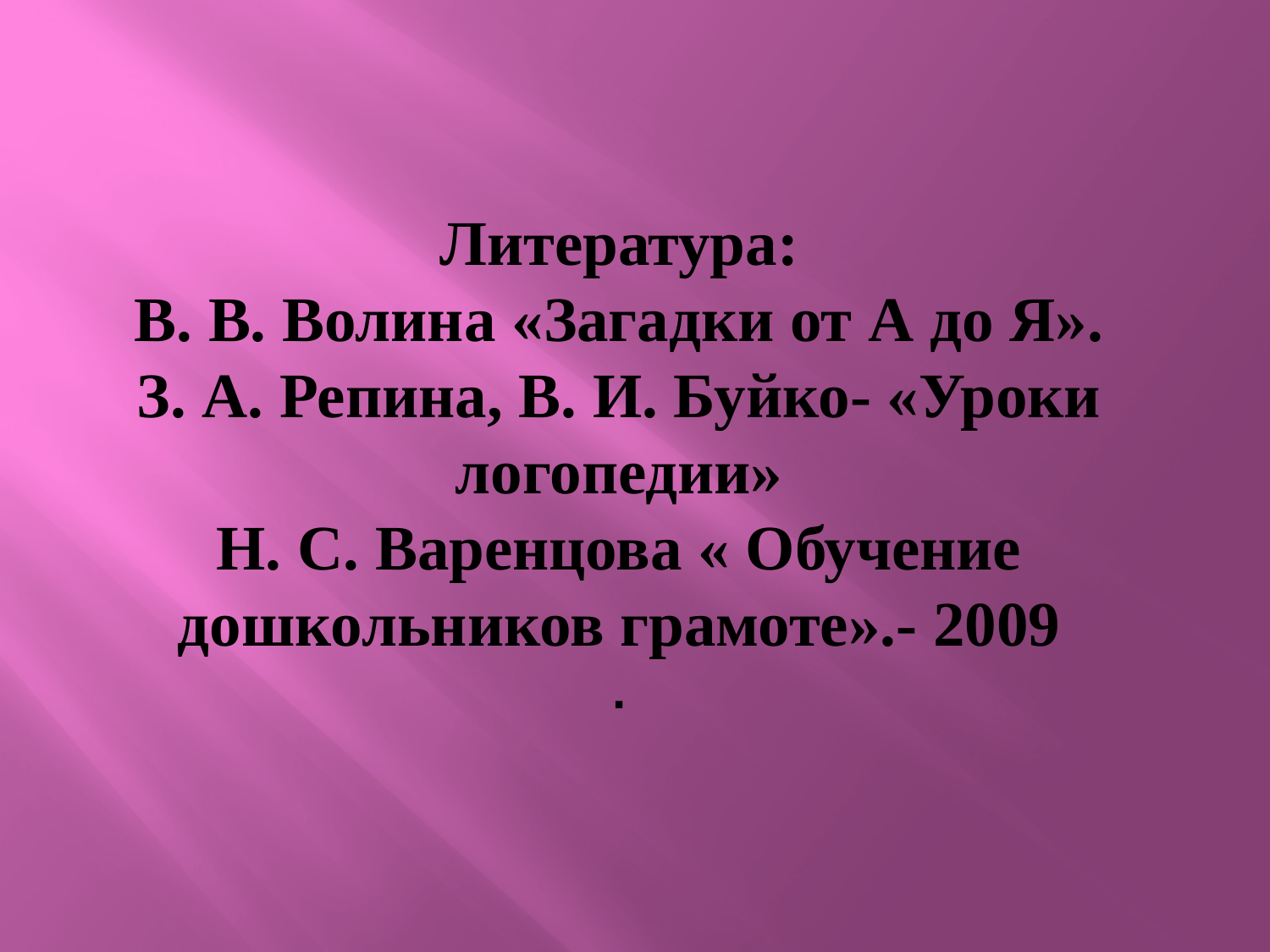

# Литература: В. В. Волина «Загадки от А до Я». З. А. Репина, В. И. Буйко- «Уроки логопедии» Н. С. Варенцова « Обучение дошкольников грамоте».- 2009 .